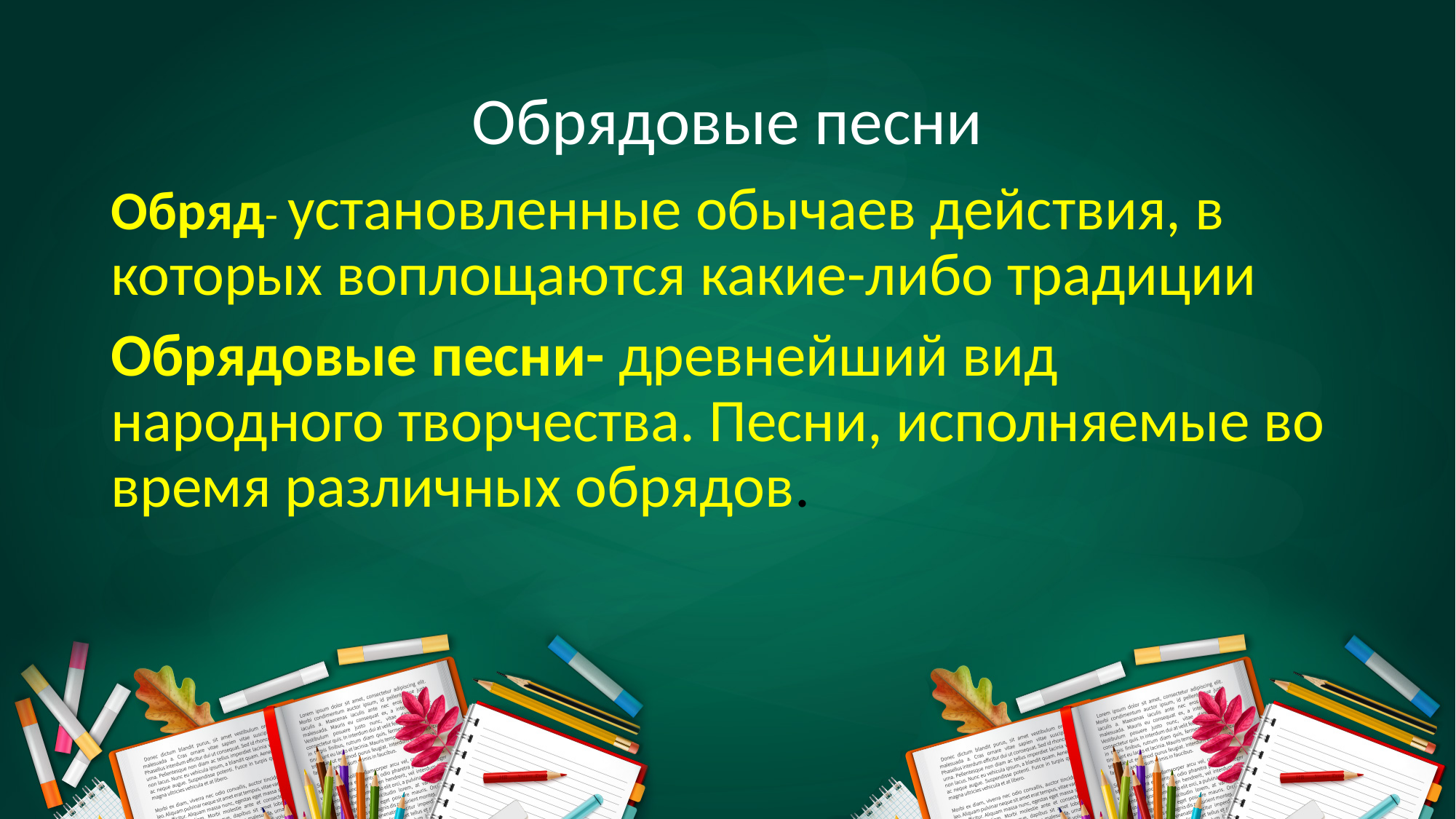

# Обрядовые песни
Обряд- установленные обычаев действия, в которых воплощаются какие-либо традиции
Обрядовые песни- древнейший вид народного творчества. Песни, исполняемые во время различных обрядов.